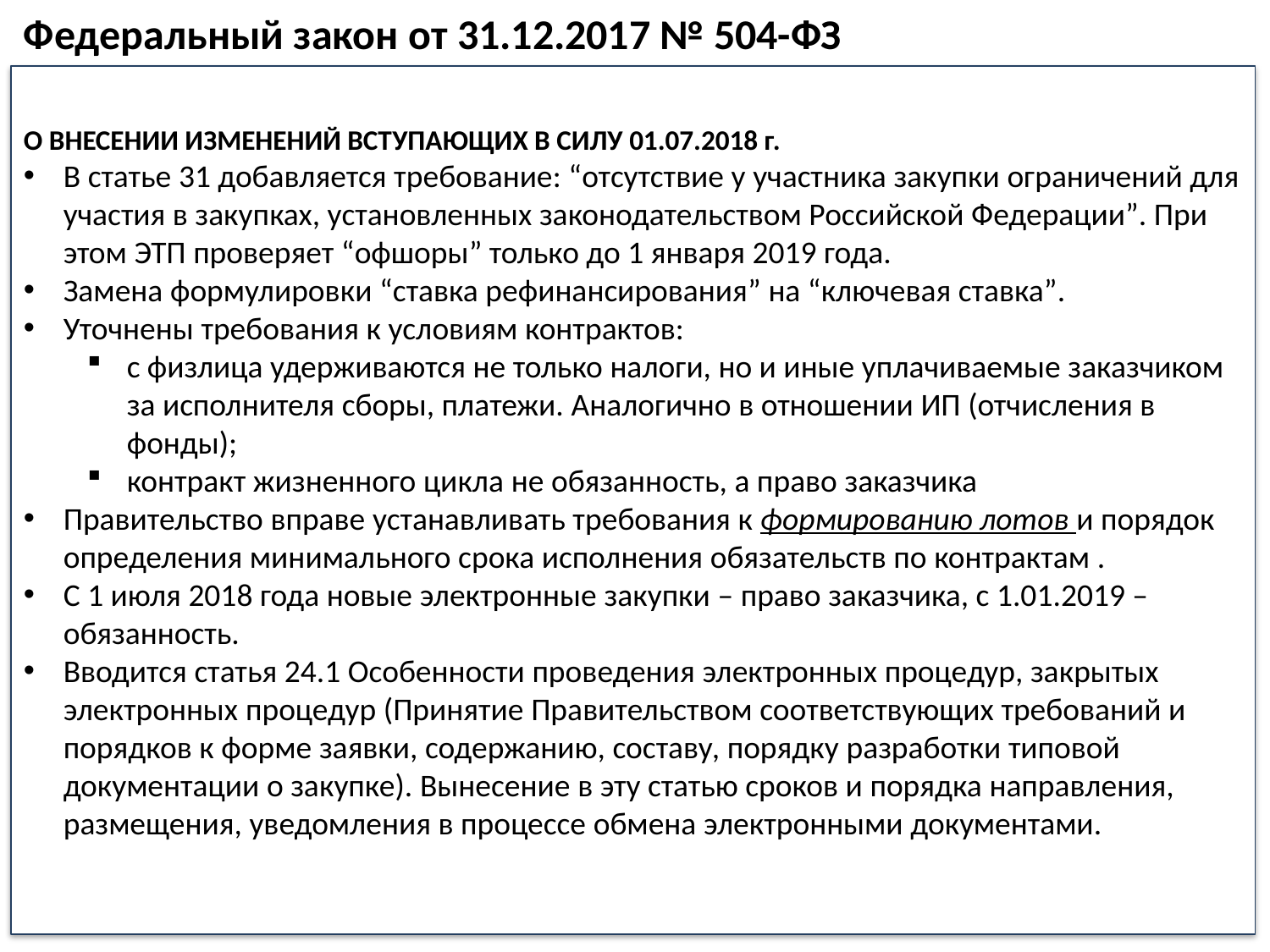

Федеральный закон от 31.12.2017 № 504-ФЗ
О ВНЕСЕНИИ ИЗМЕНЕНИЙ ВСТУПАЮЩИХ В СИЛУ 01.07.2018 г.
В статье 31 добавляется требование: “отсутствие у участника закупки ограничений для участия в закупках, установленных законодательством Российской Федерации”. При этом ЭТП проверяет “офшоры” только до 1 января 2019 года.
Замена формулировки “ставка рефинансирования” на “ключевая ставка”.
Уточнены требования к условиям контрактов:
с физлица удерживаются не только налоги, но и иные уплачиваемые заказчиком за исполнителя сборы, платежи. Аналогично в отношении ИП (отчисления в фонды);
контракт жизненного цикла не обязанность, а право заказчика
Правительство вправе устанавливать требования к формированию лотов и порядок определения минимального срока исполнения обязательств по контрактам .
C 1 июля 2018 года новые электронные закупки – право заказчика, с 1.01.2019 – обязанность.
Вводится статья 24.1 Особенности проведения электронных процедур, закрытых электронных процедур (Принятие Правительством соответствующих требований и порядков к форме заявки, содержанию, составу, порядку разработки типовой документации о закупке). Вынесение в эту статью сроков и порядка направления, размещения, уведомления в процессе обмена электронными документами.

51